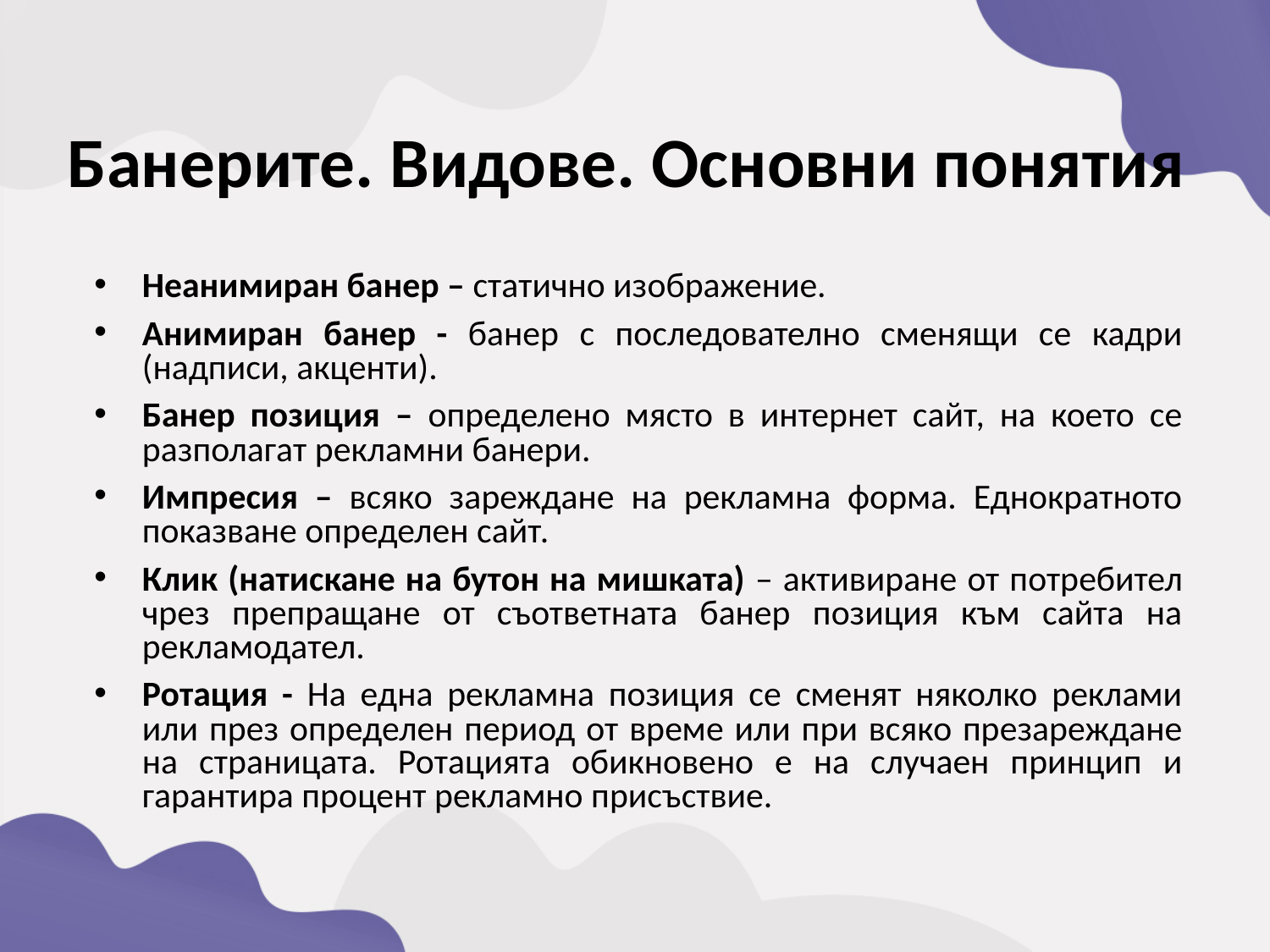

Банерите. Видове. Основни понятия

Неанимиран банер – статично изображение.
Анимиран банер - банер с последователно сменящи се кадри (надписи, акценти).
Банер позиция – определено място в интернет сайт, на което се разполагат рекламни банери.
Импресия – всяко зареждане на рекламна форма. Еднократното показване определен сайт.
Клик (натискане на бутон на мишката) – активиране от потребител чрез препращане от съответната банер позиция към сайта на рекламодател.
Ротация - На една рекламна позиция се сменят няколко реклами или през определен период от време или при всяко презареждане на страницата. Ротацията обикновено е на случаен принцип и гарантира процент рекламно присъствие.